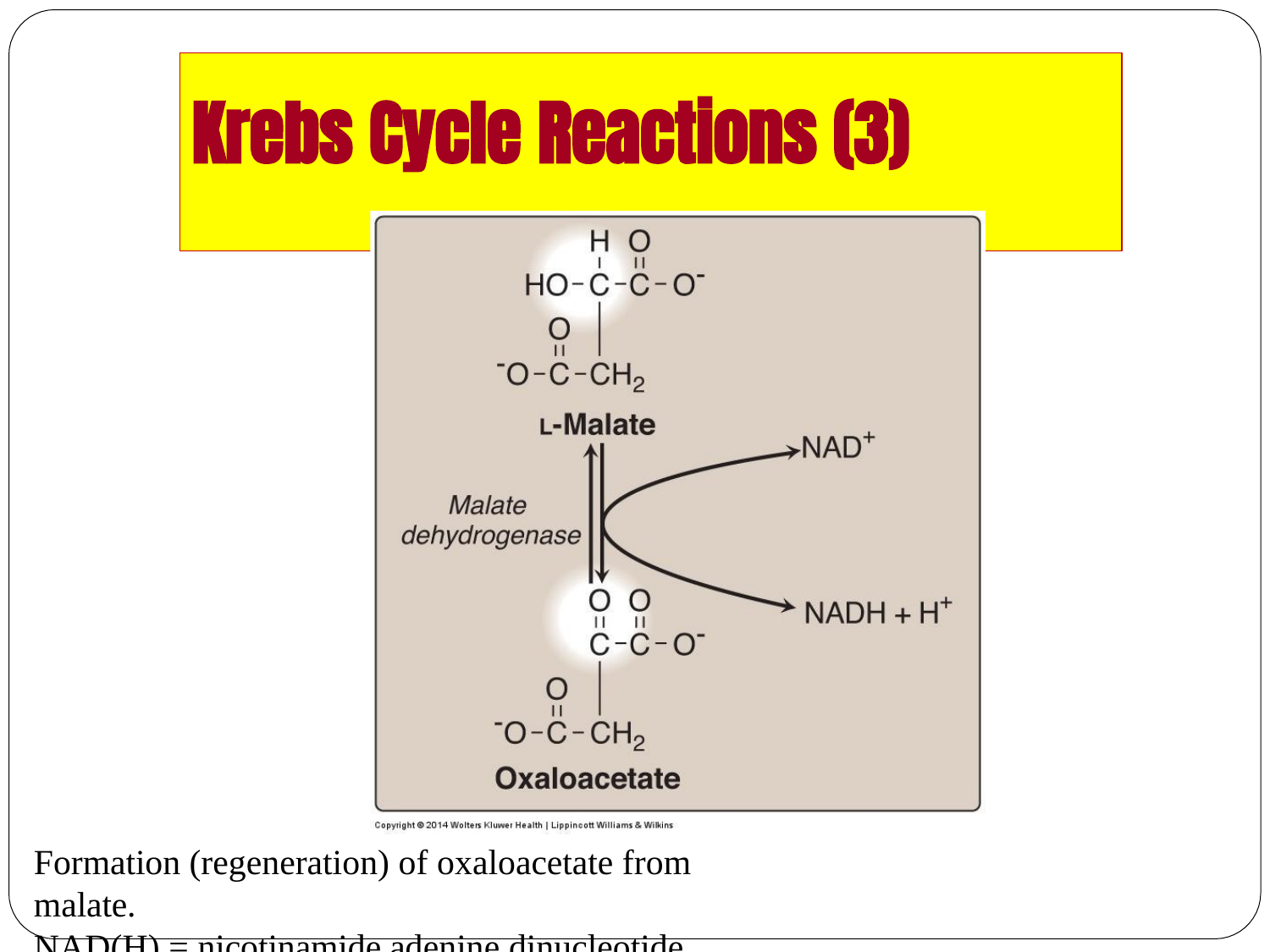

# Krebs Cycle Reactions (3)

Formation (regeneration) of oxaloacetate from malate.
NAD(H) = nicotinamide adenine dinucleotide